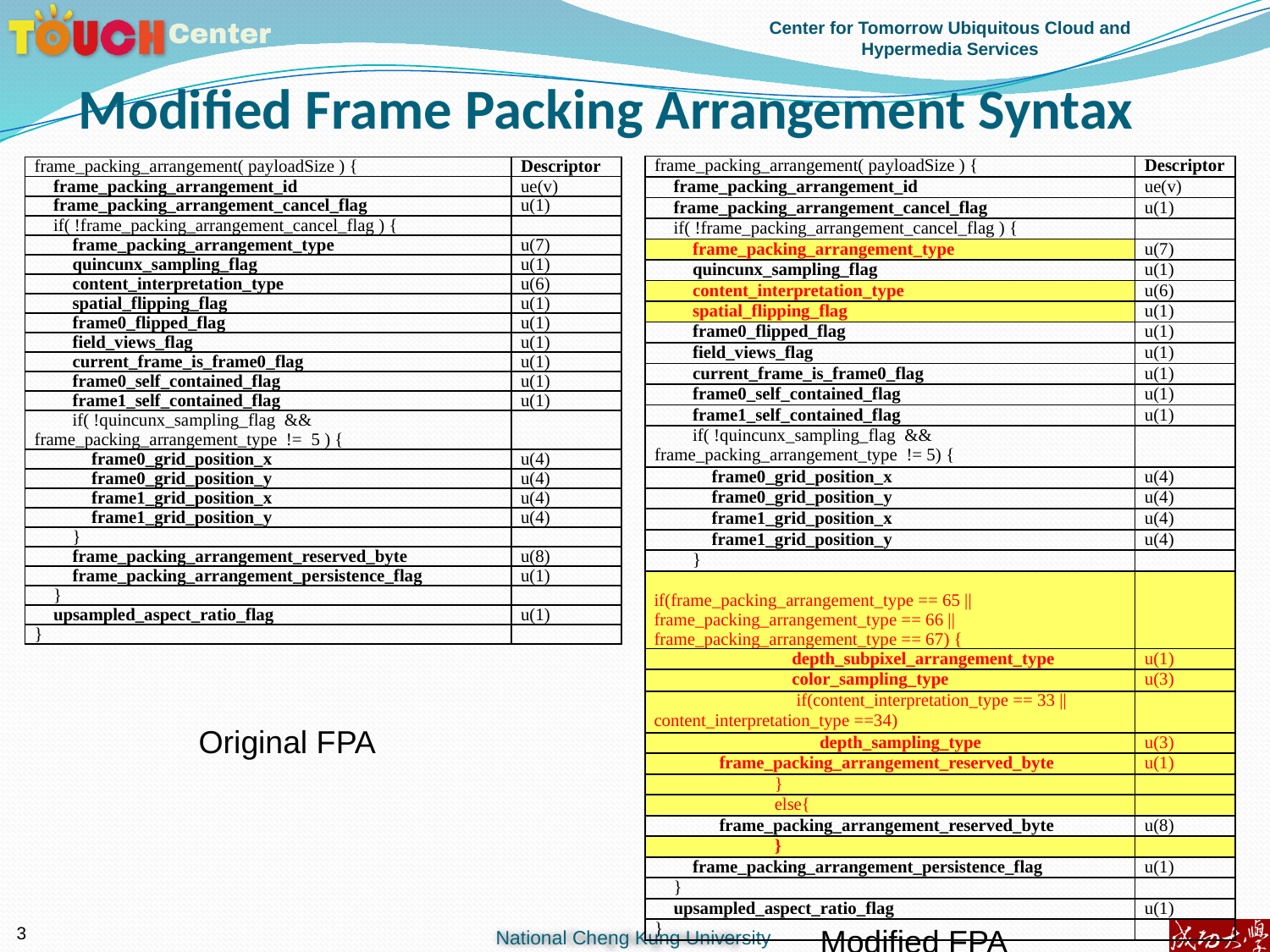

# Modified Frame Packing Arrangement Syntax
| frame\_packing\_arrangement( payloadSize ) { | Descriptor |
| --- | --- |
| frame\_packing\_arrangement\_id | ue(v) |
| frame\_packing\_arrangement\_cancel\_flag | u(1) |
| if( !frame\_packing\_arrangement\_cancel\_flag ) { |  |
| frame\_packing\_arrangement\_type | u(7) |
| quincunx\_sampling\_flag | u(1) |
| content\_interpretation\_type | u(6) |
| spatial\_flipping\_flag | u(1) |
| frame0\_flipped\_flag | u(1) |
| field\_views\_flag | u(1) |
| current\_frame\_is\_frame0\_flag | u(1) |
| frame0\_self\_contained\_flag | u(1) |
| frame1\_self\_contained\_flag | u(1) |
| if( !quincunx\_sampling\_flag && frame\_packing\_arrangement\_type != 5) { |  |
| frame0\_grid\_position\_x | u(4) |
| frame0\_grid\_position\_y | u(4) |
| frame1\_grid\_position\_x | u(4) |
| frame1\_grid\_position\_y | u(4) |
| } |  |
| if(frame\_packing\_arrangement\_type == 65 || frame\_packing\_arrangement\_type == 66 || frame\_packing\_arrangement\_type == 67) { |  |
| depth\_subpixel\_arrangement\_type | u(1) |
| color\_sampling\_type | u(3) |
| if(content\_interpretation\_type == 33 || content\_interpretation\_type ==34) |  |
| depth\_sampling\_type | u(3) |
| frame\_packing\_arrangement\_reserved\_byte | u(1) |
| } |  |
| else{ |  |
| frame\_packing\_arrangement\_reserved\_byte | u(8) |
| } |  |
| frame\_packing\_arrangement\_persistence\_flag | u(1) |
| } |  |
| upsampled\_aspect\_ratio\_flag | u(1) |
| } |  |
| frame\_packing\_arrangement( payloadSize ) { | Descriptor |
| --- | --- |
| frame\_packing\_arrangement\_id | ue(v) |
| frame\_packing\_arrangement\_cancel\_flag | u(1) |
| if( !frame\_packing\_arrangement\_cancel\_flag ) { |  |
| frame\_packing\_arrangement\_type | u(7) |
| quincunx\_sampling\_flag | u(1) |
| content\_interpretation\_type | u(6) |
| spatial\_flipping\_flag | u(1) |
| frame0\_flipped\_flag | u(1) |
| field\_views\_flag | u(1) |
| current\_frame\_is\_frame0\_flag | u(1) |
| frame0\_self\_contained\_flag | u(1) |
| frame1\_self\_contained\_flag | u(1) |
| if( !quincunx\_sampling\_flag && frame\_packing\_arrangement\_type != 5 ) { |  |
| frame0\_grid\_position\_x | u(4) |
| frame0\_grid\_position\_y | u(4) |
| frame1\_grid\_position\_x | u(4) |
| frame1\_grid\_position\_y | u(4) |
| } |  |
| frame\_packing\_arrangement\_reserved\_byte | u(8) |
| frame\_packing\_arrangement\_persistence\_flag | u(1) |
| } |  |
| upsampled\_aspect\_ratio\_flag | u(1) |
| } |  |
Original FPA
Modified FPA